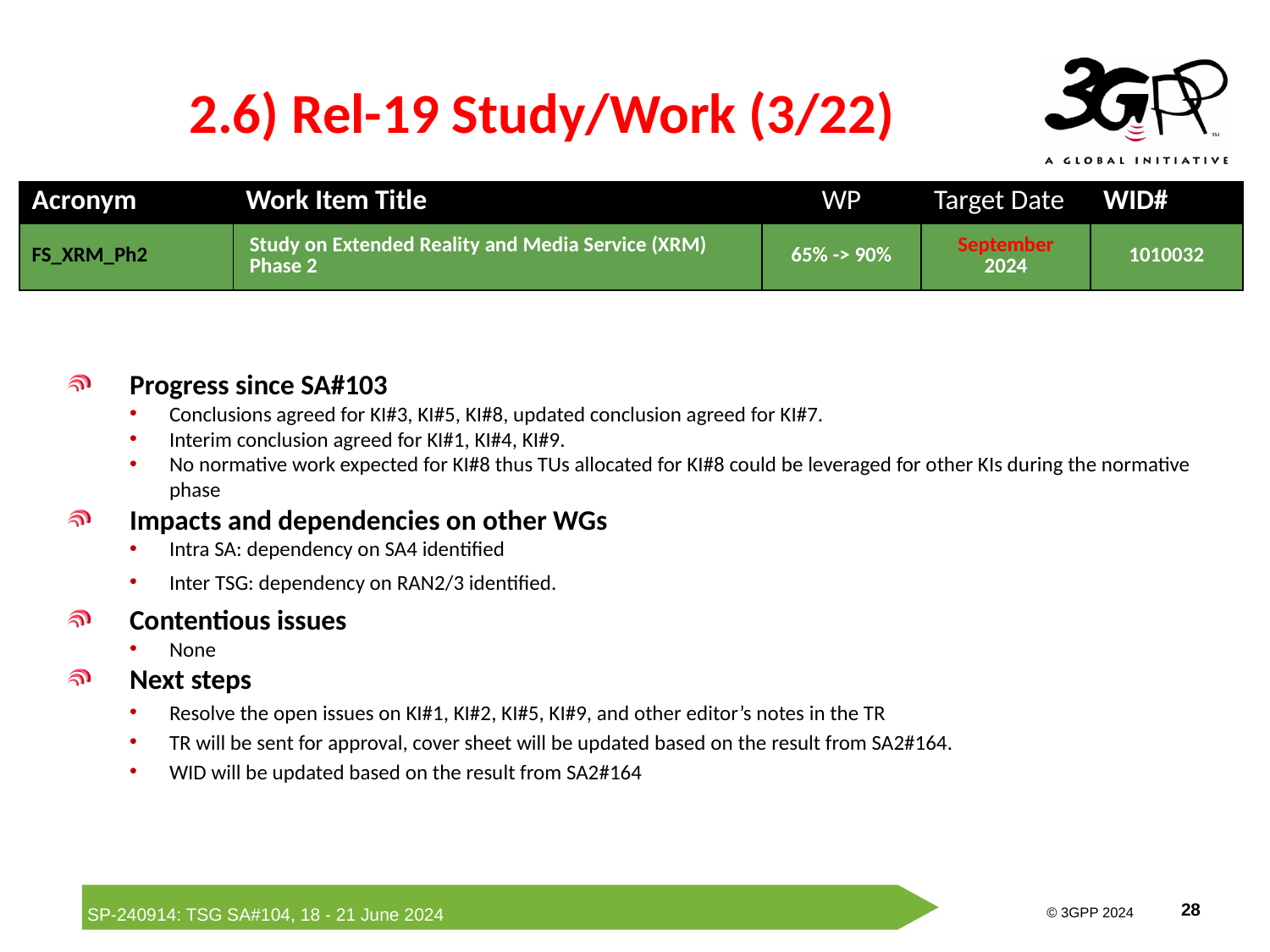

# 2.6) Rel-19 Study/Work (3/22)
| Acronym | Work Item Title | WP | Target Date | WID# |
| --- | --- | --- | --- | --- |
| FS\_XRM\_Ph2 | Study on Extended Reality and Media Service (XRM) Phase 2 | 65% -> 90% | September 2024 | 1010032 |
Progress since SA#103
Conclusions agreed for KI#3, KI#5, KI#8, updated conclusion agreed for KI#7.
Interim conclusion agreed for KI#1, KI#4, KI#9.
No normative work expected for KI#8 thus TUs allocated for KI#8 could be leveraged for other KIs during the normative phase
Impacts and dependencies on other WGs
Intra SA: dependency on SA4 identified
Inter TSG: dependency on RAN2/3 identified.
Contentious issues
None
Next steps
Resolve the open issues on KI#1, KI#2, KI#5, KI#9, and other editor’s notes in the TR
TR will be sent for approval, cover sheet will be updated based on the result from SA2#164.
WID will be updated based on the result from SA2#164